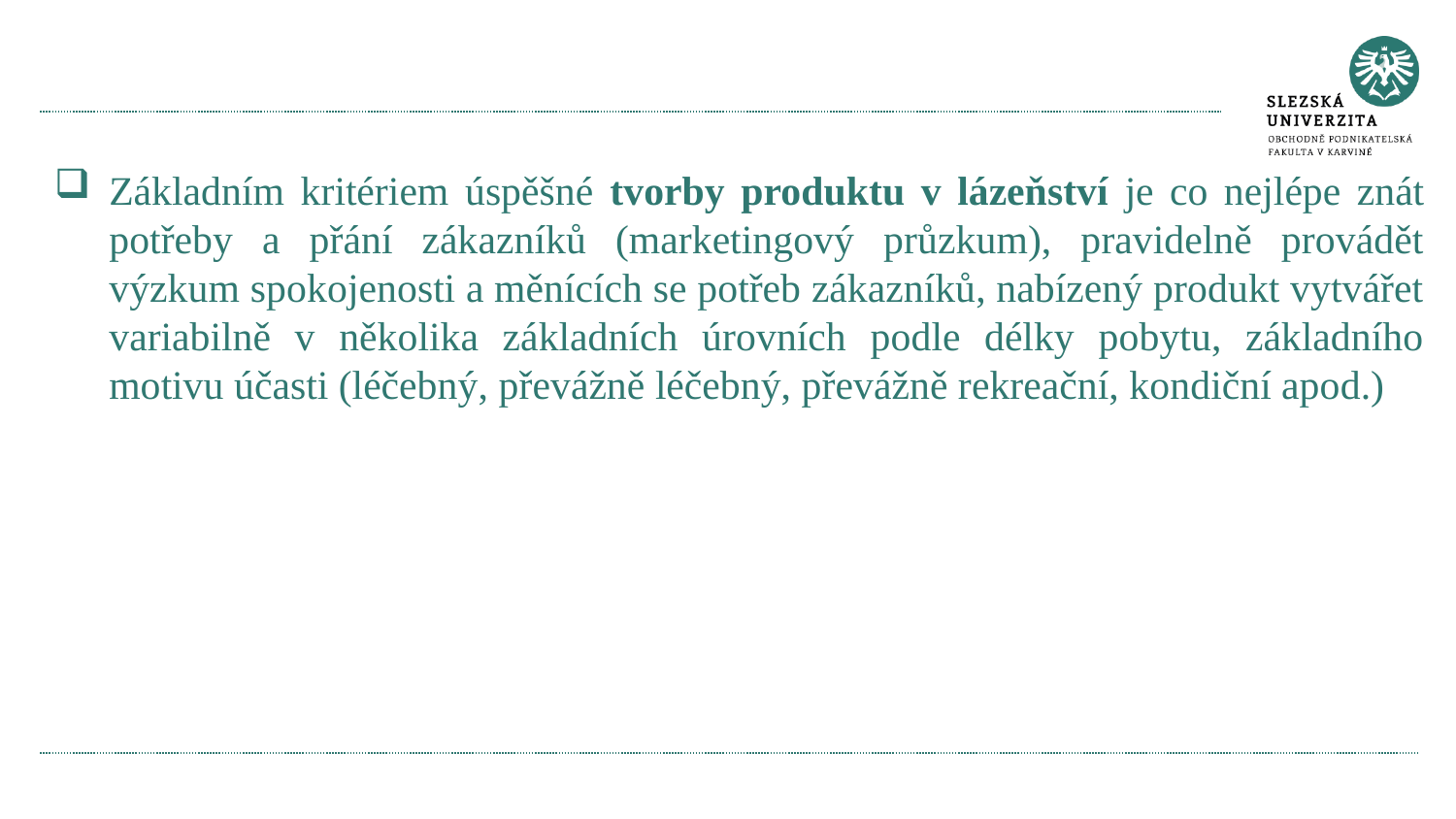

#
Základním kritériem úspěšné tvorby produktu v lázeňství je co nejlépe znát potřeby a přání zákazníků (marketingový průzkum), pravidelně provádět výzkum spokojenosti a měnících se potřeb zákazníků, nabízený produkt vytvářet variabilně v několika základních úrovních podle délky pobytu, základního motivu účasti (léčebný, převážně léčebný, převážně rekreační, kondiční apod.)